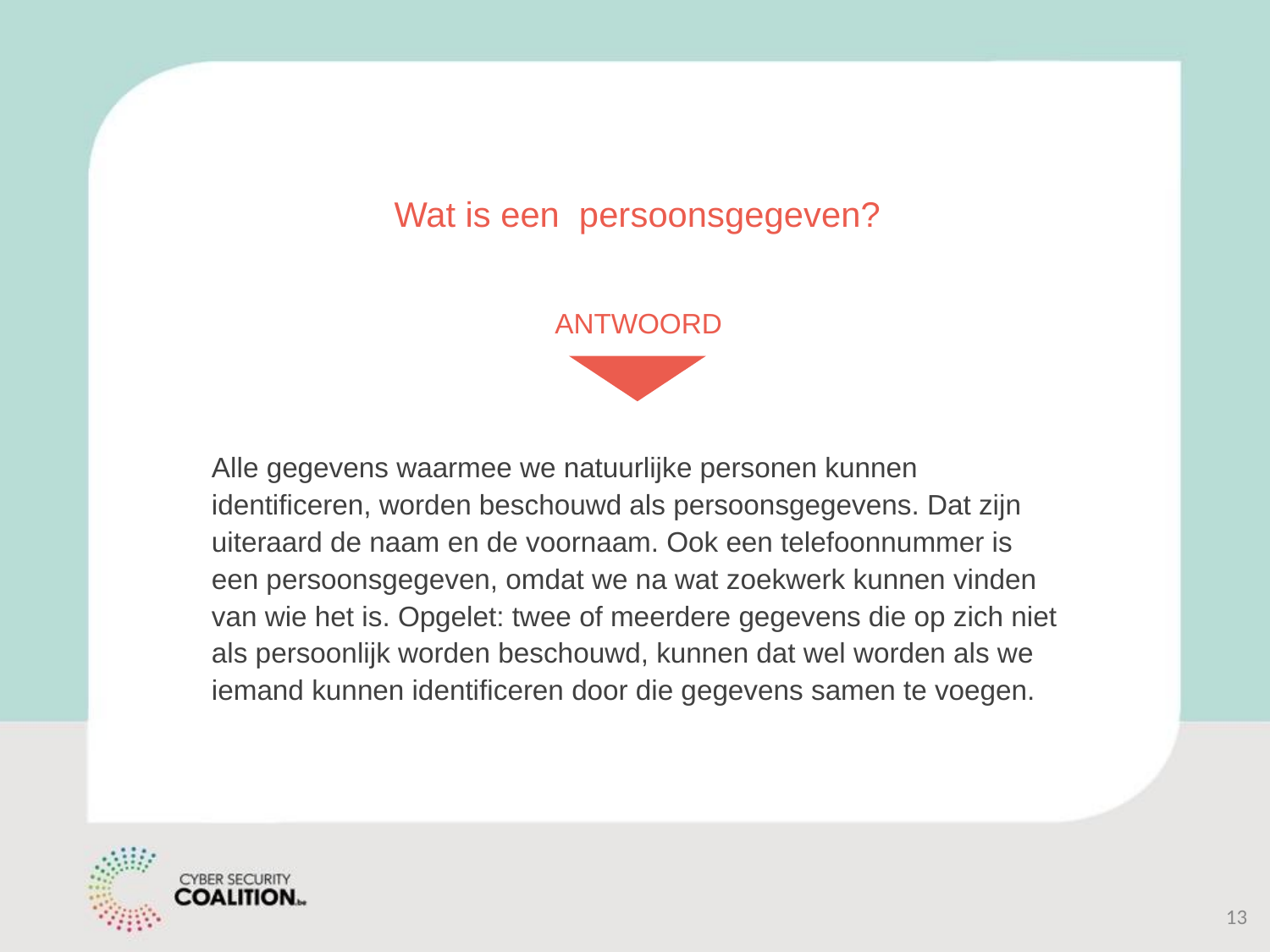

# Wat is een  persoonsgegeven?
ANTWOORD

Alle gegevens waarmee we natuurlijke personen kunnen identificeren, worden beschouwd als persoonsgegevens. Dat zijn uiteraard de naam en de voornaam. Ook een telefoonnummer is een persoonsgegeven, omdat we na wat zoekwerk kunnen vinden van wie het is. Opgelet: twee of meerdere gegevens die op zich niet als persoonlijk worden beschouwd, kunnen dat wel worden als we iemand kunnen identificeren door die gegevens samen te voegen.

13